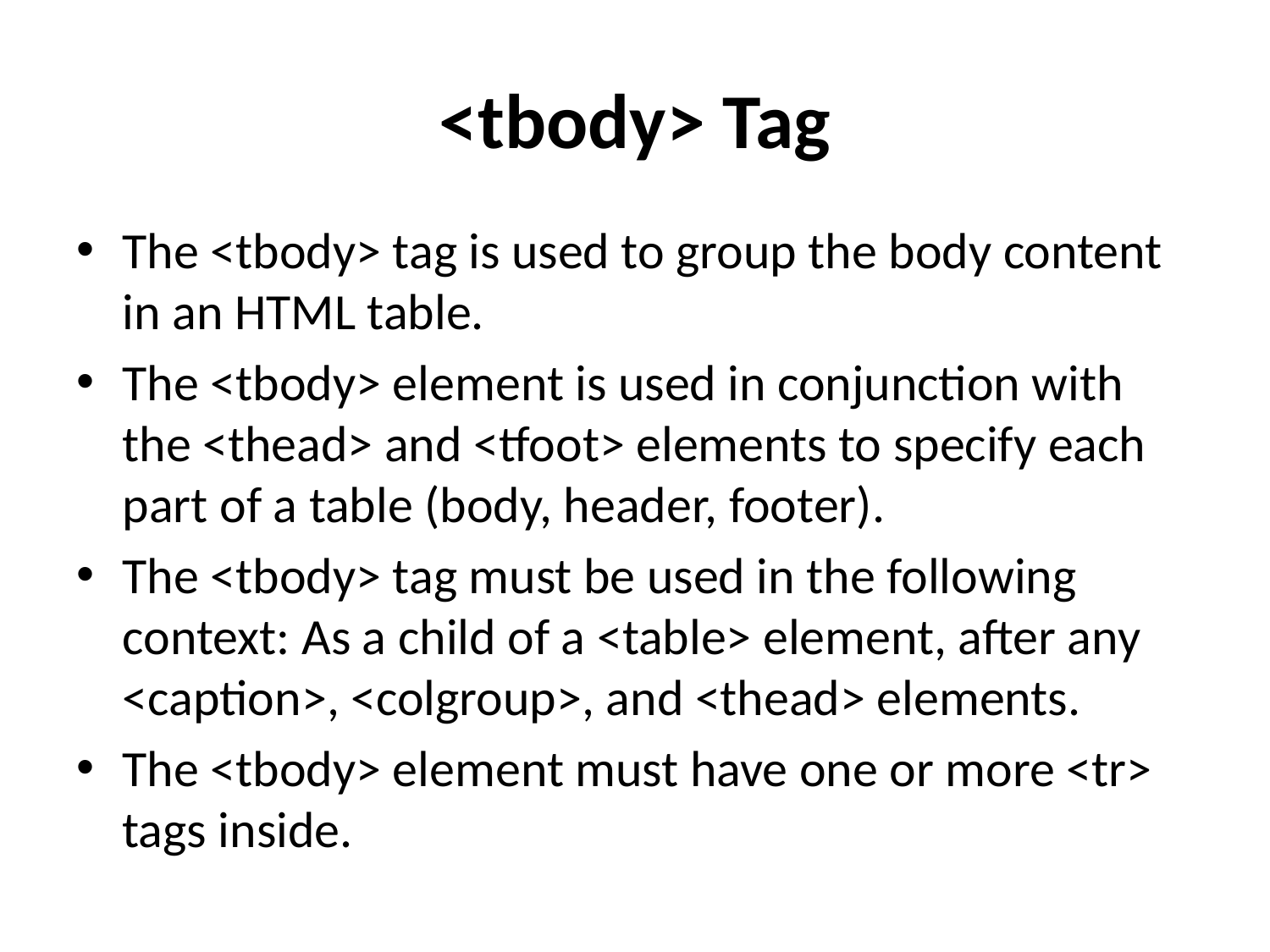

# <tbody> Tag
The <tbody> tag is used to group the body content in an HTML table.
The <tbody> element is used in conjunction with the <thead> and <tfoot> elements to specify each part of a table (body, header, footer).
The <tbody> tag must be used in the following context: As a child of a <table> element, after any <caption>, <colgroup>, and <thead> elements.
The <tbody> element must have one or more <tr> tags inside.